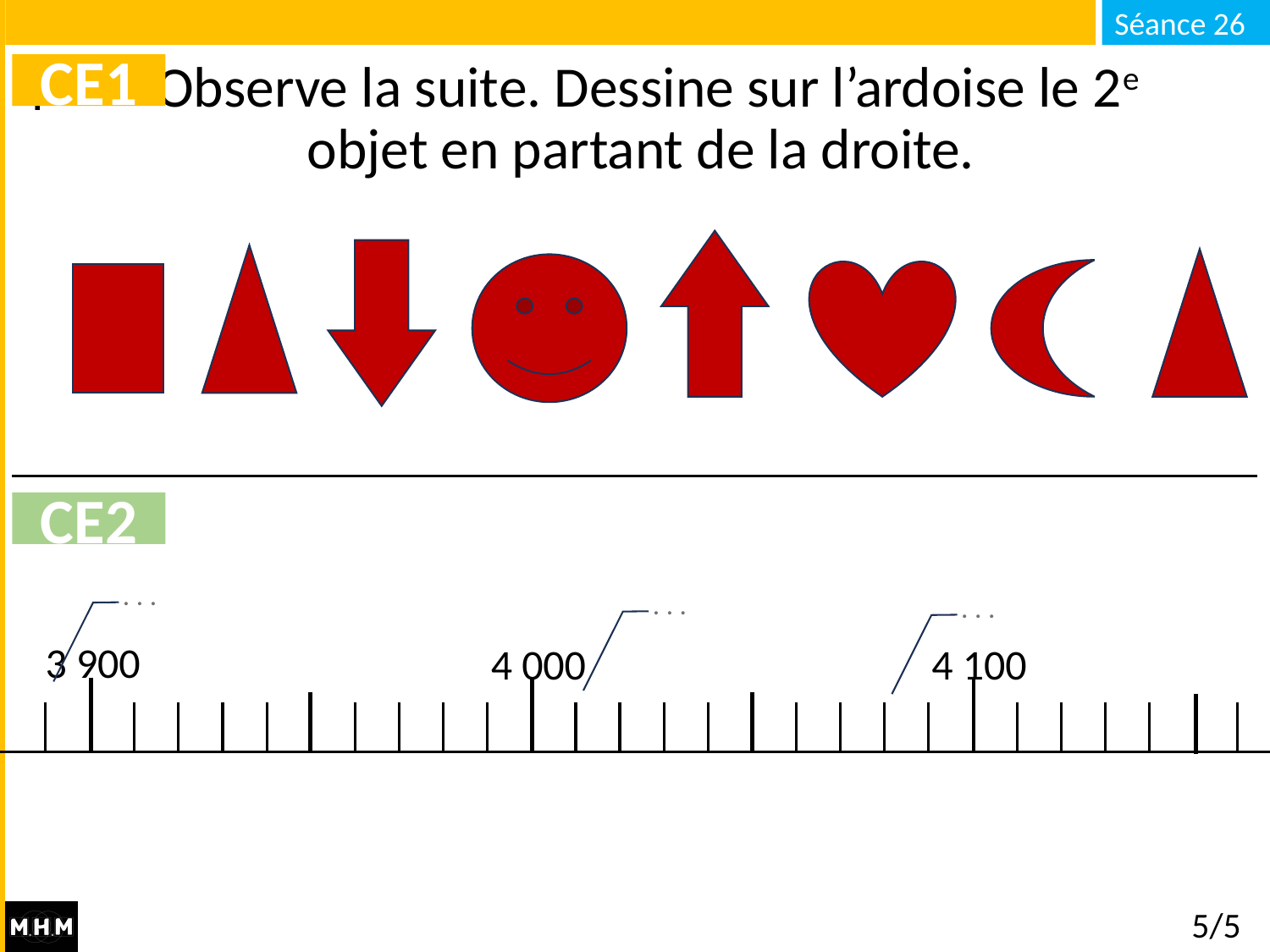

# Observe la suite. Dessine sur l’ardoise le 2e objet en partant de la droite.
CE1

CE2
. . .
. . .
. . .
3 900
4 000
4 100
5/5